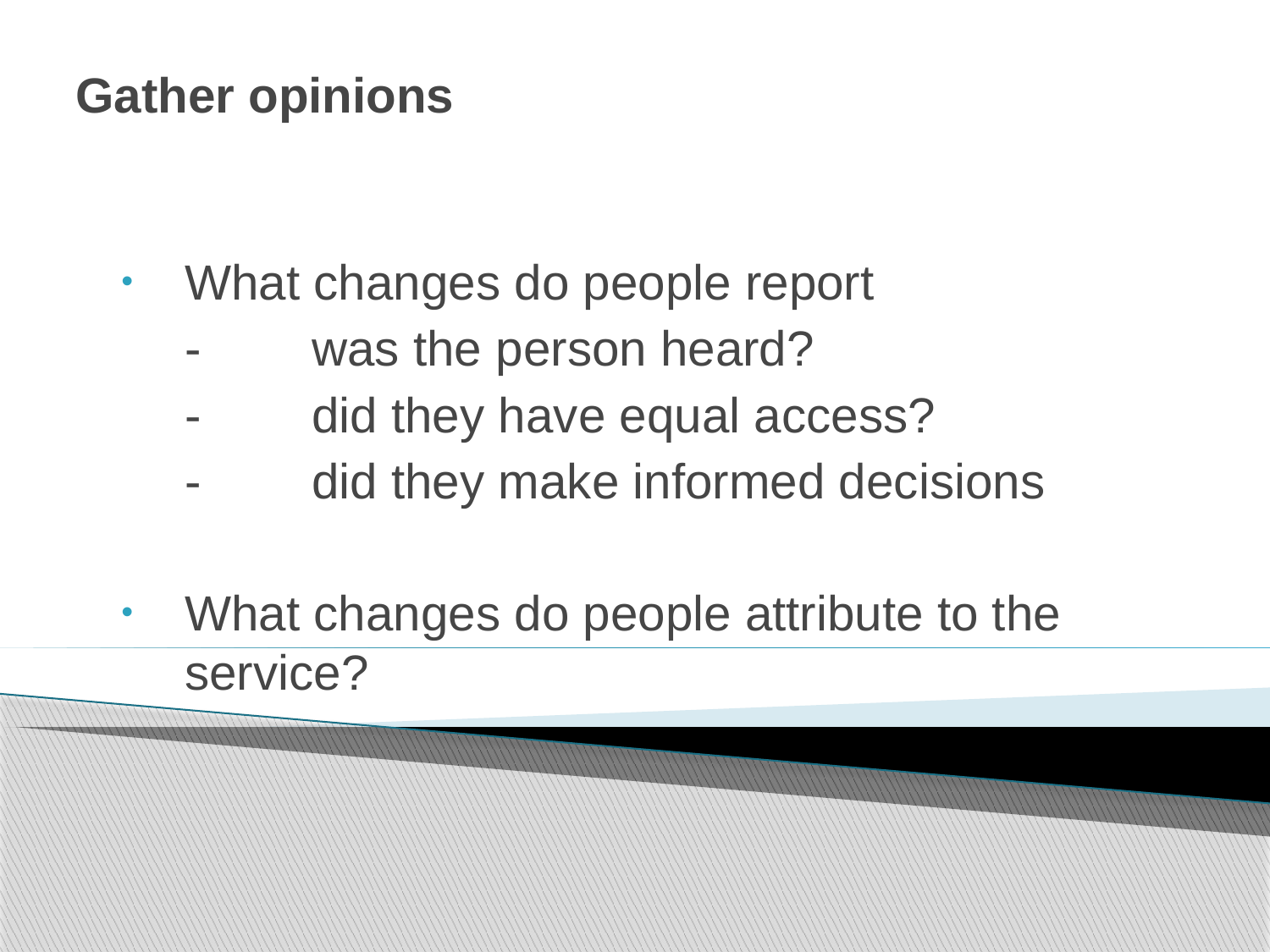

Gather opinions

What changes do people report
	-	was the person heard?
	-	did they have equal access?
	-	did they make informed decisions

What changes do people attribute to the service?